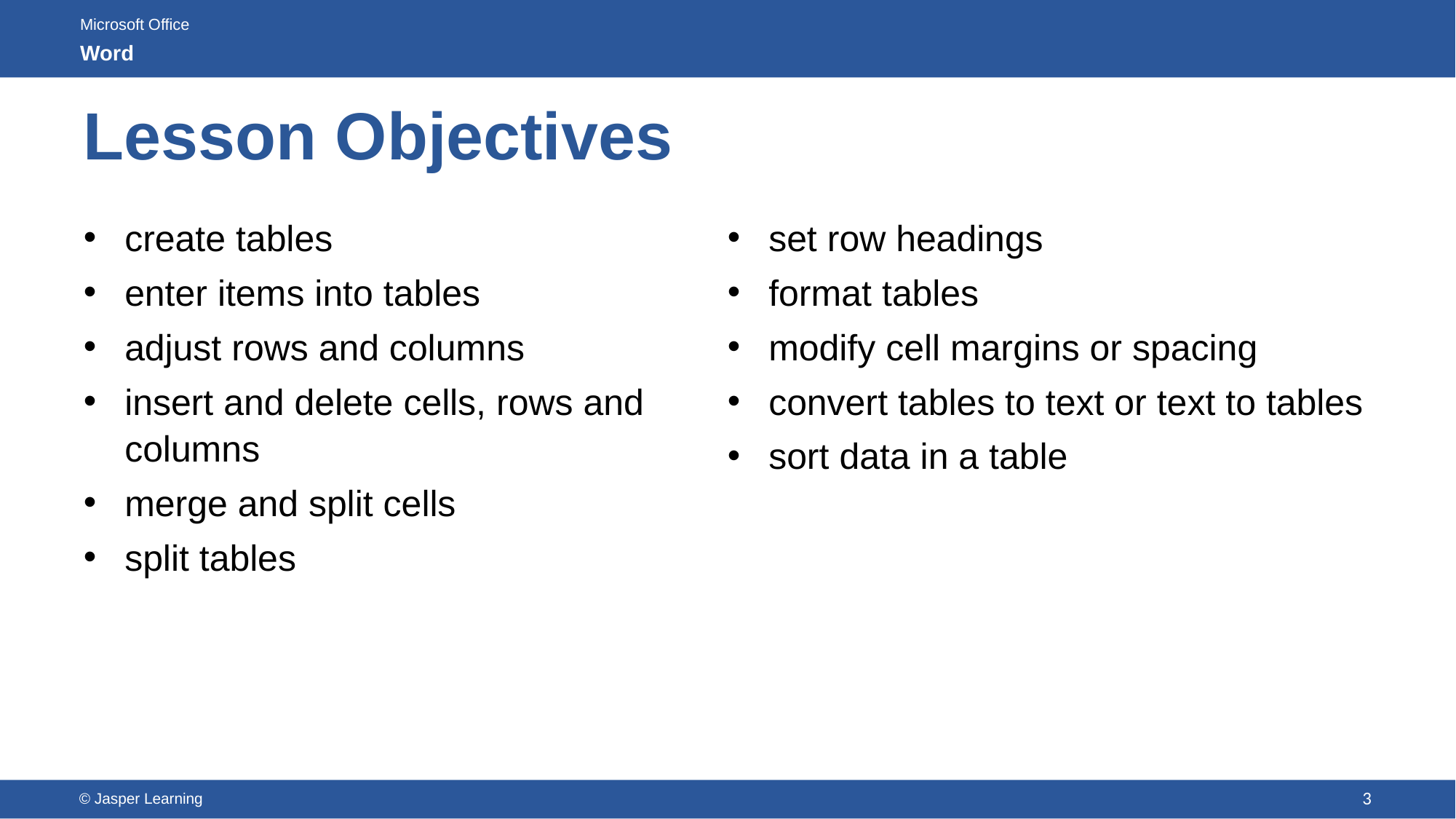

# Lesson Objectives
create tables
enter items into tables
adjust rows and columns
insert and delete cells, rows and columns
merge and split cells
split tables

set row headings
format tables
modify cell margins or spacing
convert tables to text or text to tables
sort data in a table
3
© Jasper Learning